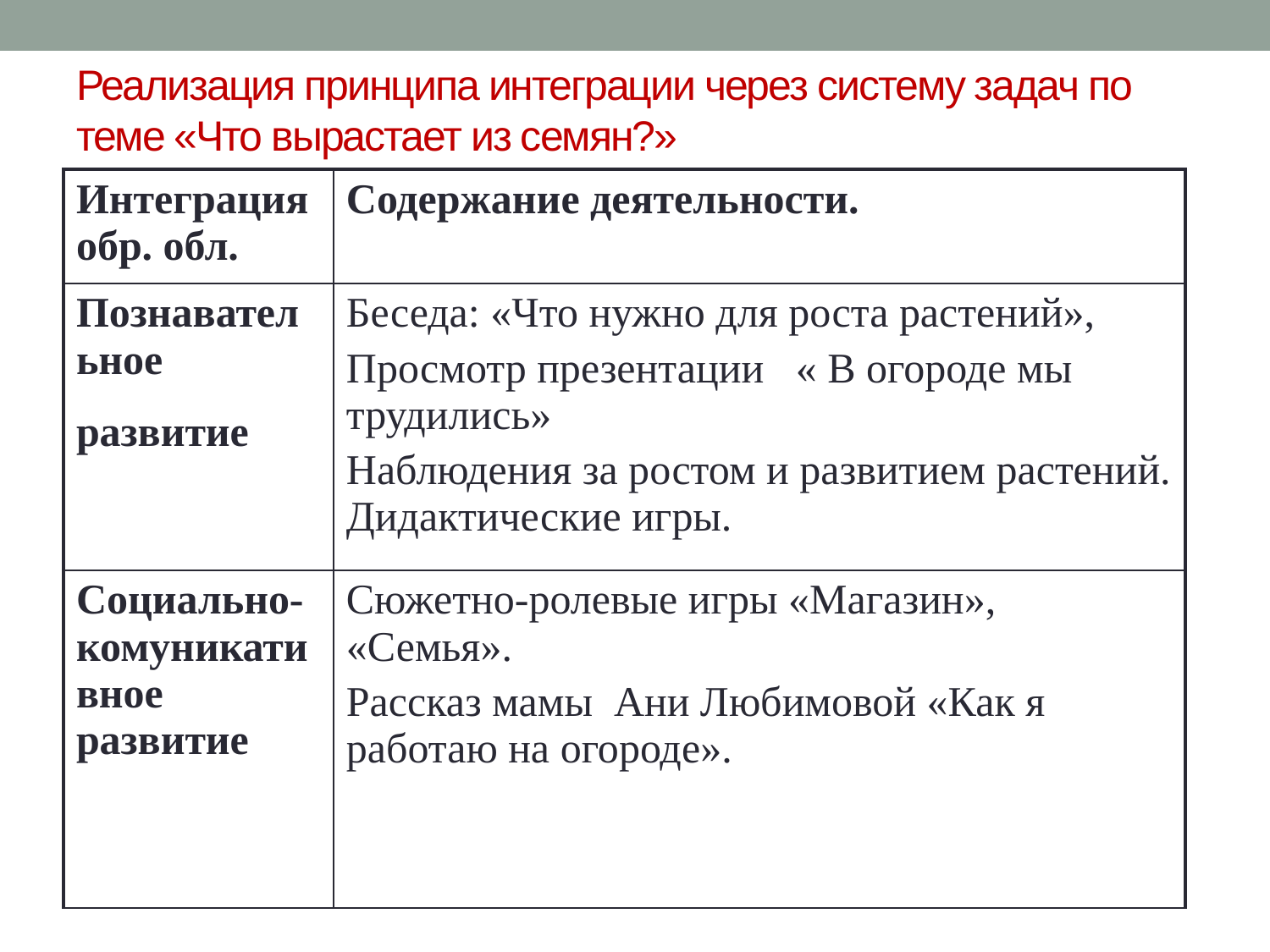

# Реализация принципа интеграции через систему задач по теме «Что вырастает из семян?»
| Интеграция обр. обл. | Содержание деятельности. |
| --- | --- |
| Познавательное развитие | Беседа: «Что нужно для роста растений», Просмотр презентации « В огороде мы трудились» Наблюдения за ростом и развитием растений. Дидактические игры. |
| Социально-комуникативное развитие | Сюжетно-ролевые игры «Магазин», «Семья». Рассказ мамы Ани Любимовой «Как я работаю на огороде». |